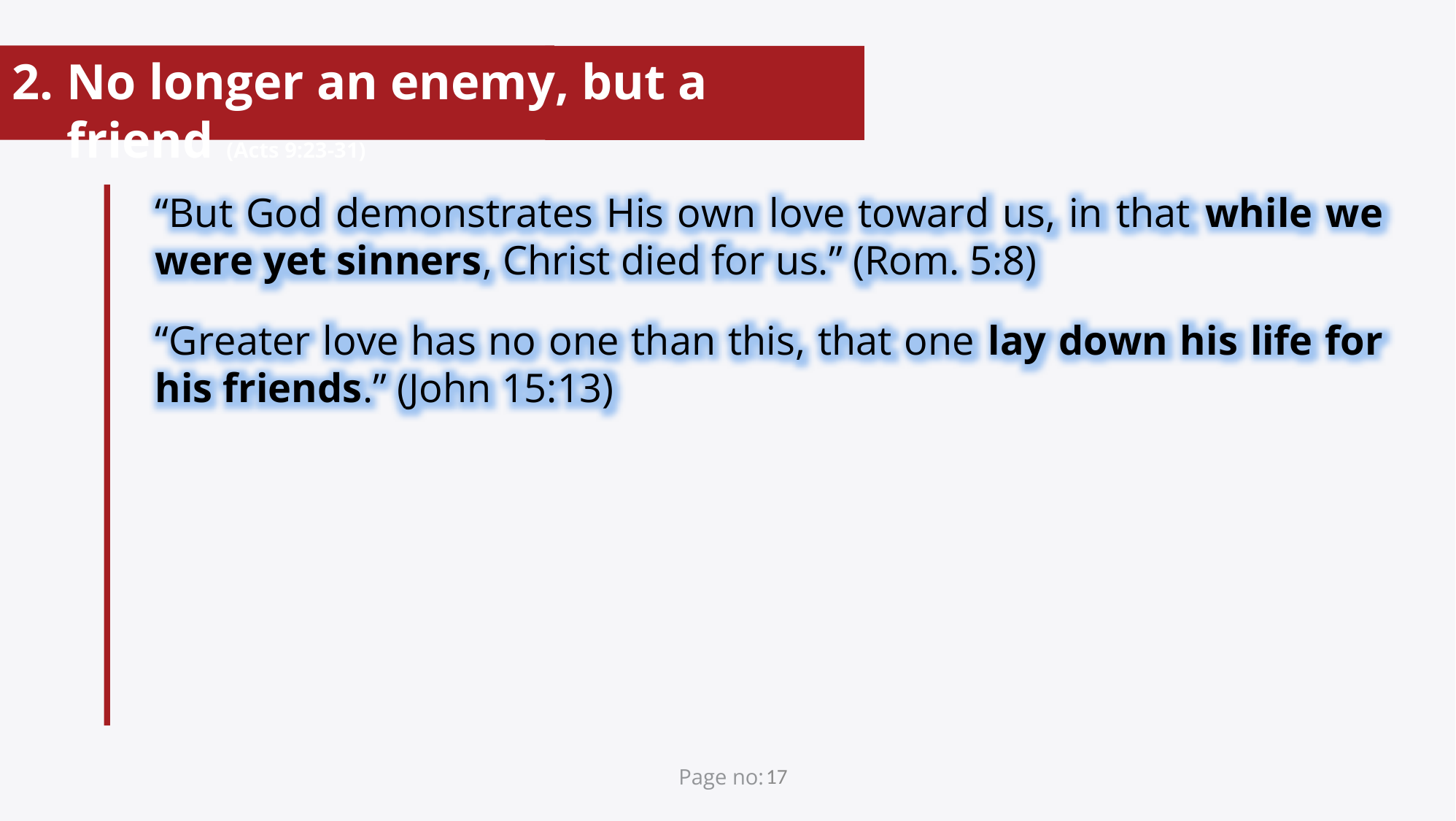

No longer an enemy, but a friend (Acts 9:23-31)

“But God demonstrates His own love toward us, in that while we were yet sinners, Christ died for us.” (Rom. 5:8)
“Greater love has no one than this, that one lay down his life for his friends.” (John 15:13)